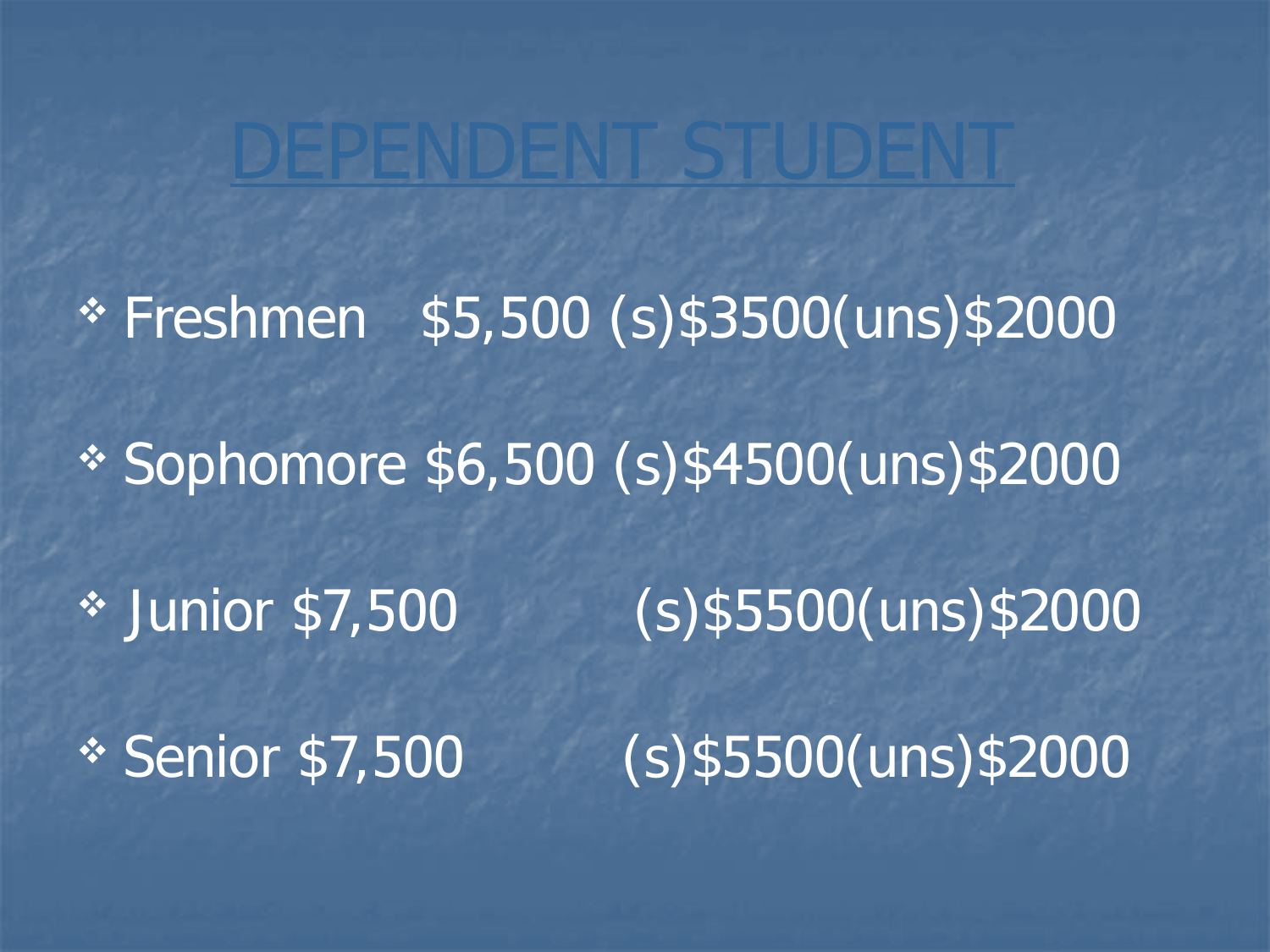

# DEPENDENT STUDENT
Freshmen   $5,500 (s)$3500(uns)$2000
Sophomore $6,500 (s)$4500(uns)$2000
Junior $7,500          (s)$5500(uns)$2000
Senior $7,500         (s)$5500(uns)$2000